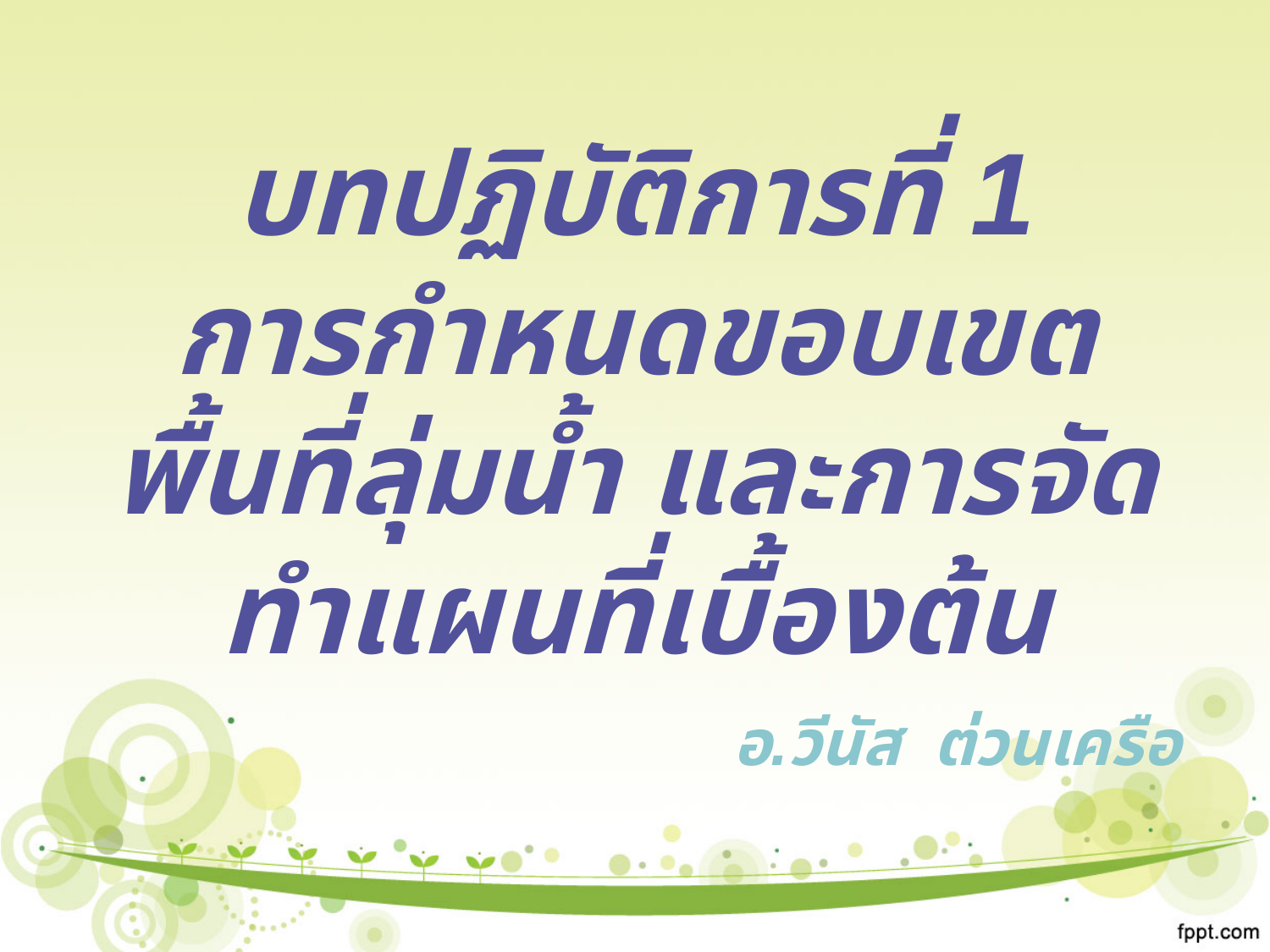

# บทปฏิบัติการที่ 1 การกำหนดขอบเขตพื้นที่ลุ่มน้ำ และการจัดทำแผนที่เบื้องต้น
อ.วีนัส  ต่วนเครือ